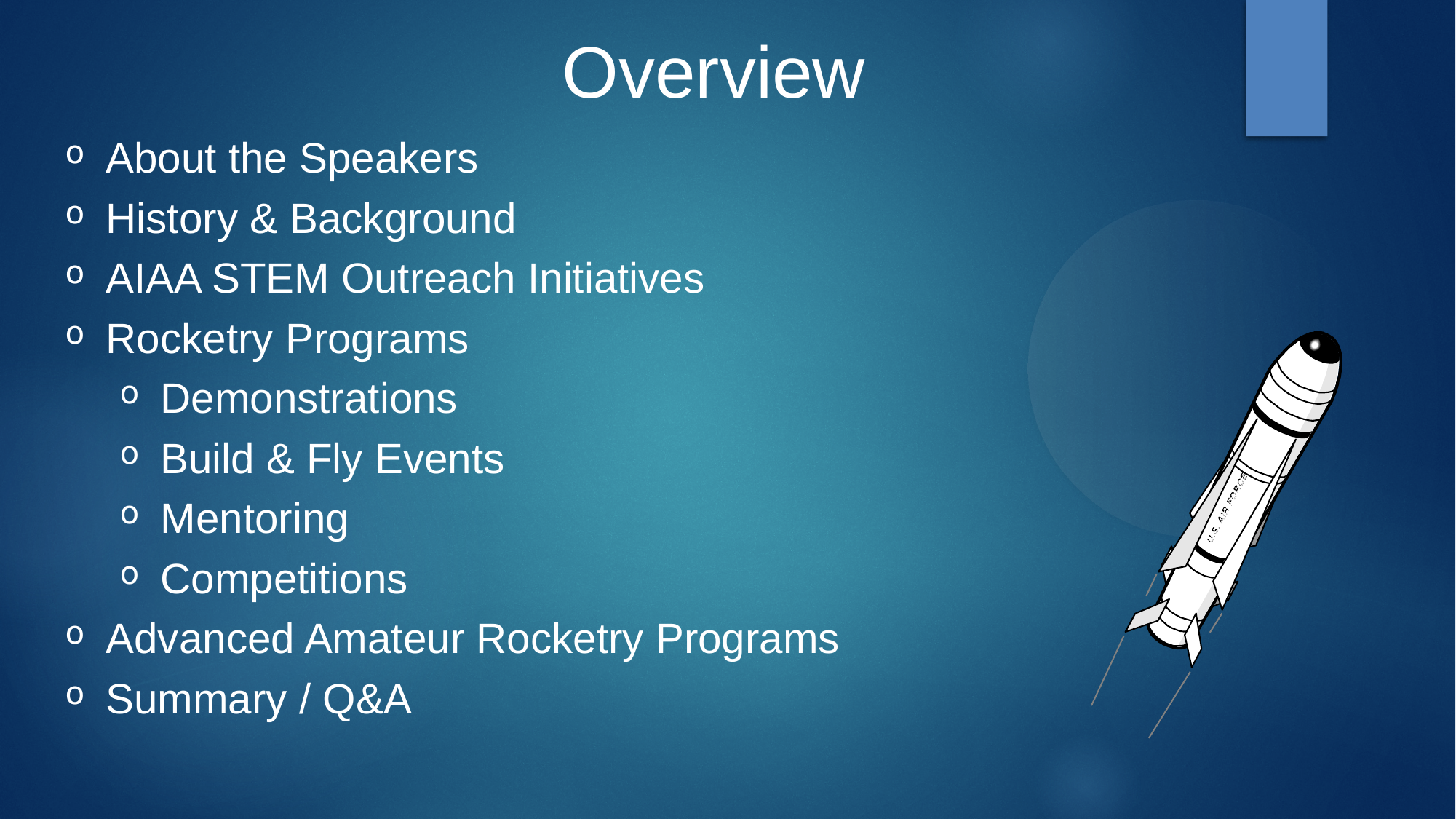

Overview
About the Speakers
History & Background
AIAA STEM Outreach Initiatives
Rocketry Programs
Demonstrations
Build & Fly Events
Mentoring
Competitions
Advanced Amateur Rocketry Programs
Summary / Q&A